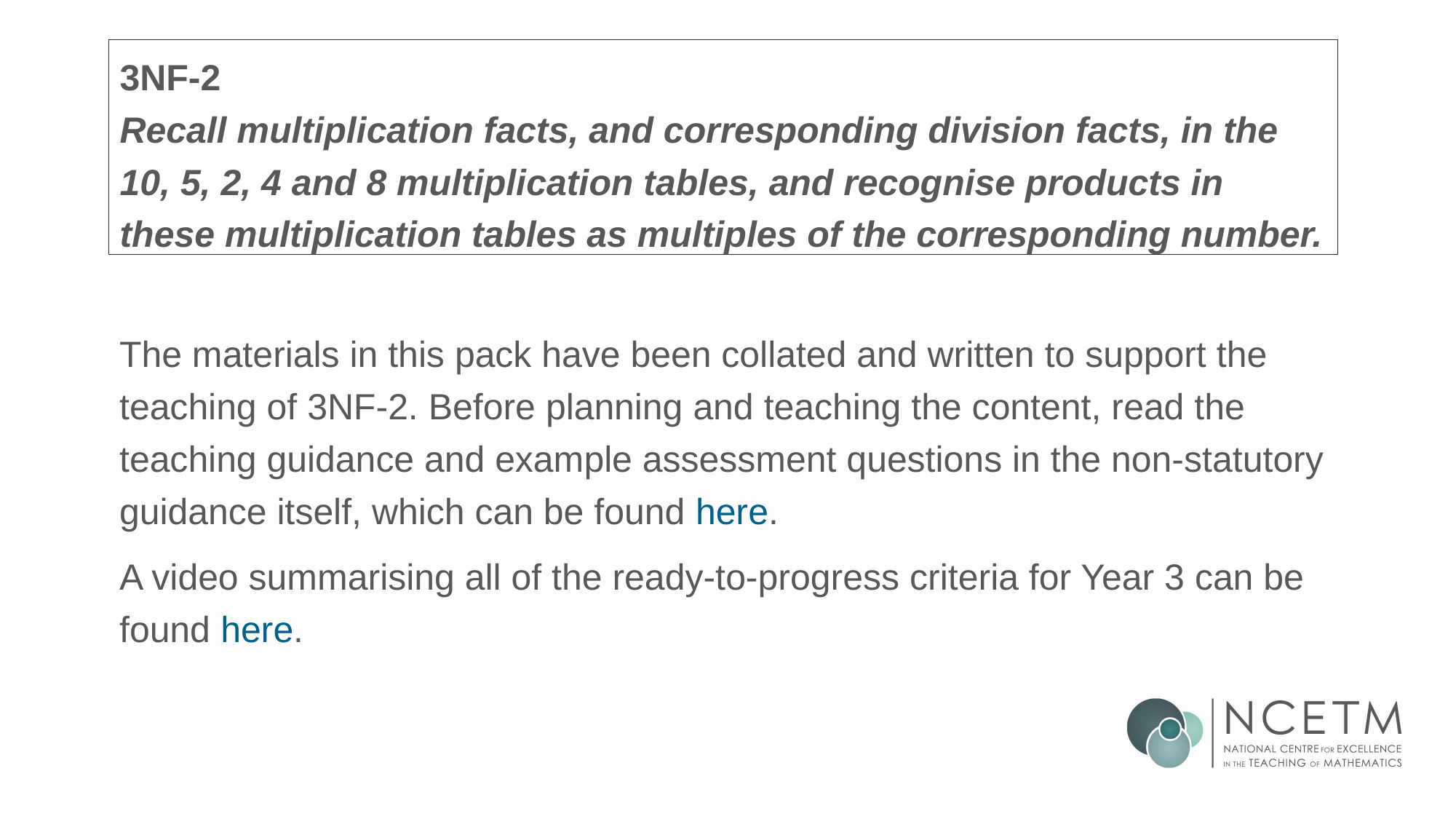

# 3NF-2 Recall multiplication facts, and corresponding division facts, in the 10, 5, 2, 4 and 8 multiplication tables, and recognise products in these multiplication tables as multiples of the corresponding number.
The materials in this pack have been collated and written to support the teaching of 3NF-2. Before planning and teaching the content, read the teaching guidance and example assessment questions in the non-statutory guidance itself, which can be found here.
A video summarising all of the ready-to-progress criteria for Year 3 can be found here.